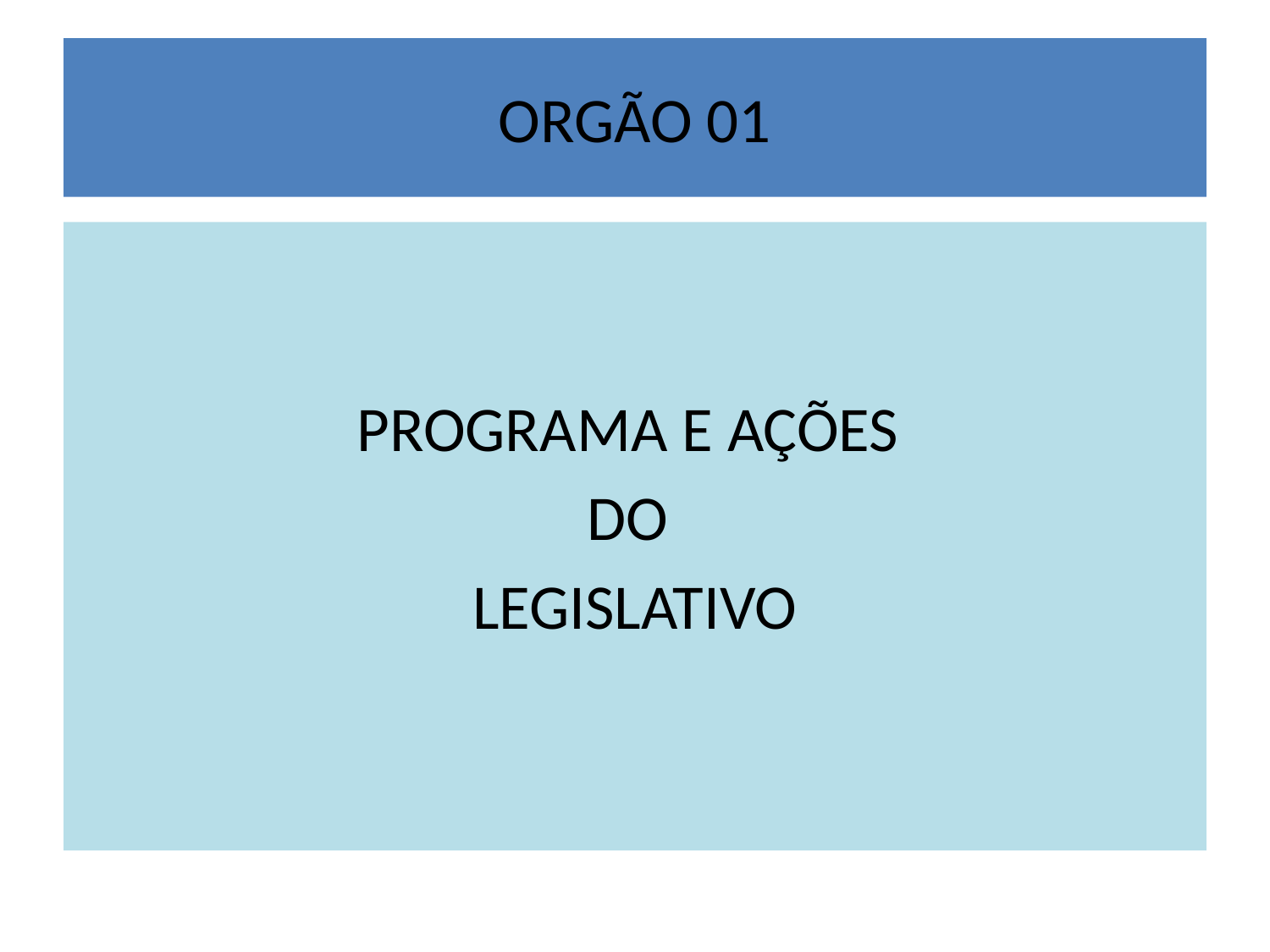

# ORGÃO 01

PROGRAMA E AÇÕES
DO
LEGISLATIVO